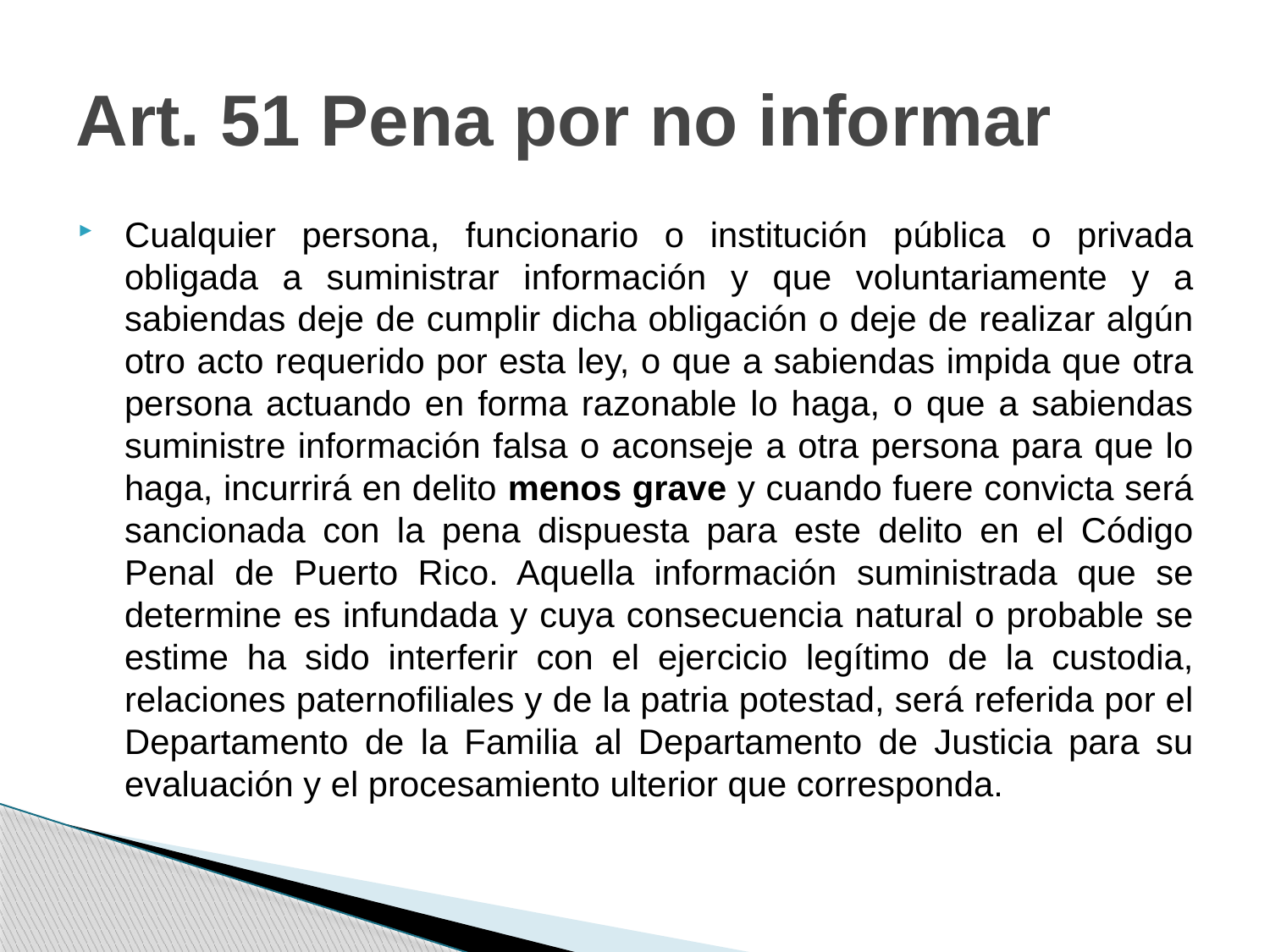

# Art. 51 Pena por no informar
Cualquier persona, funcionario o institución pública o privada obligada a suministrar información y que voluntariamente y a sabiendas deje de cumplir dicha obligación o deje de realizar algún otro acto requerido por esta ley, o que a sabiendas impida que otra persona actuando en forma razonable lo haga, o que a sabiendas suministre información falsa o aconseje a otra persona para que lo haga, incurrirá en delito menos grave y cuando fuere convicta será sancionada con la pena dispuesta para este delito en el Código Penal de Puerto Rico. Aquella información suministrada que se determine es infundada y cuya consecuencia natural o probable se estime ha sido interferir con el ejercicio legítimo de la custodia, relaciones paternofiliales y de la patria potestad, será referida por el Departamento de la Familia al Departamento de Justicia para su evaluación y el procesamiento ulterior que corresponda.